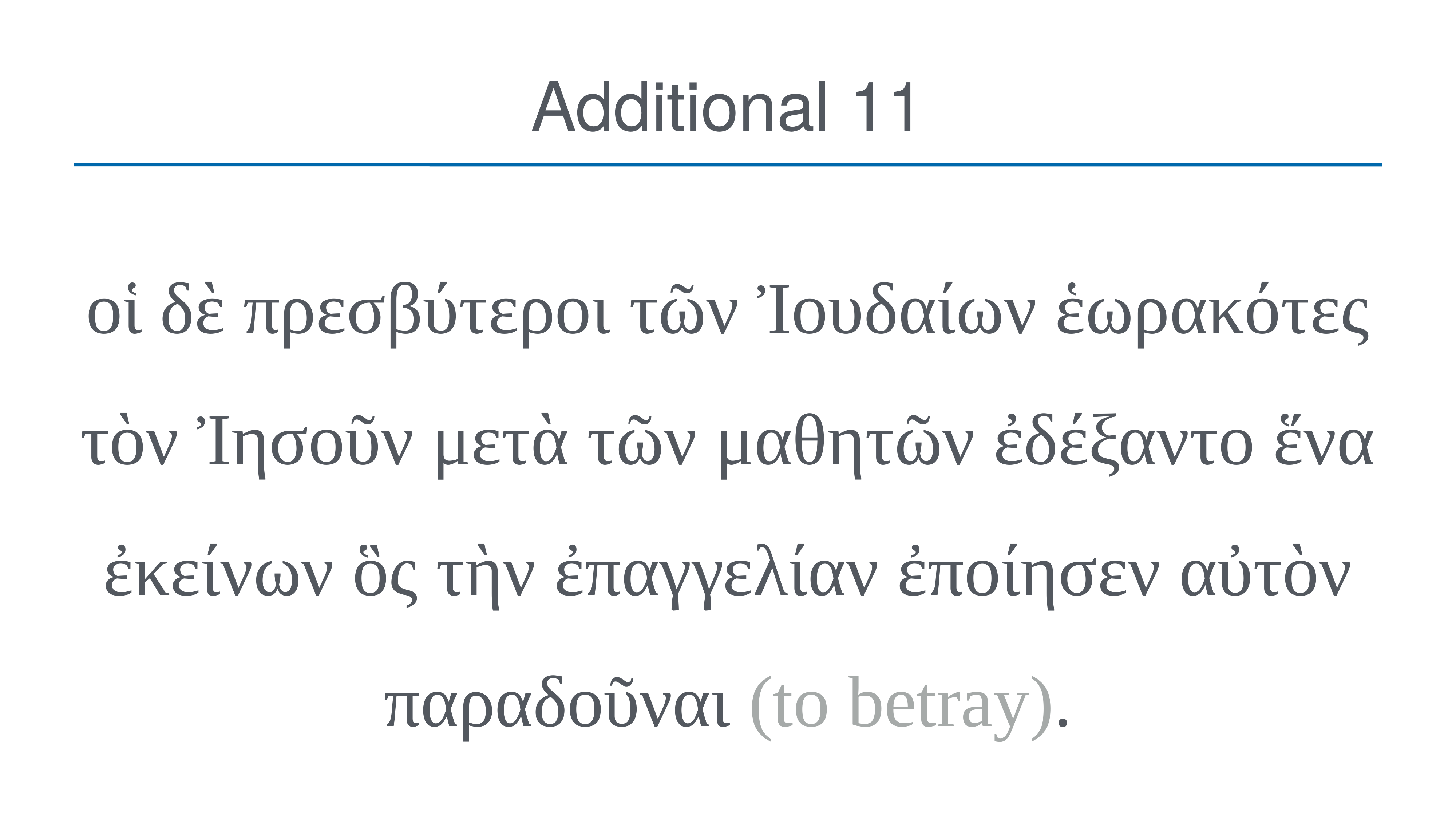

# Additional 11
οἱ δὲ πρεσβύτεροι τῶν Ἰουδαίων ἑωρακότες τὸν Ἰησοῦν μετὰ τῶν μαθητῶν ἐδέξαντο ἕνα ἐκείνων ὃς τὴν ἐπαγγελίαν ἐποίησεν αὐτὸν παραδοῦναι (to betray).